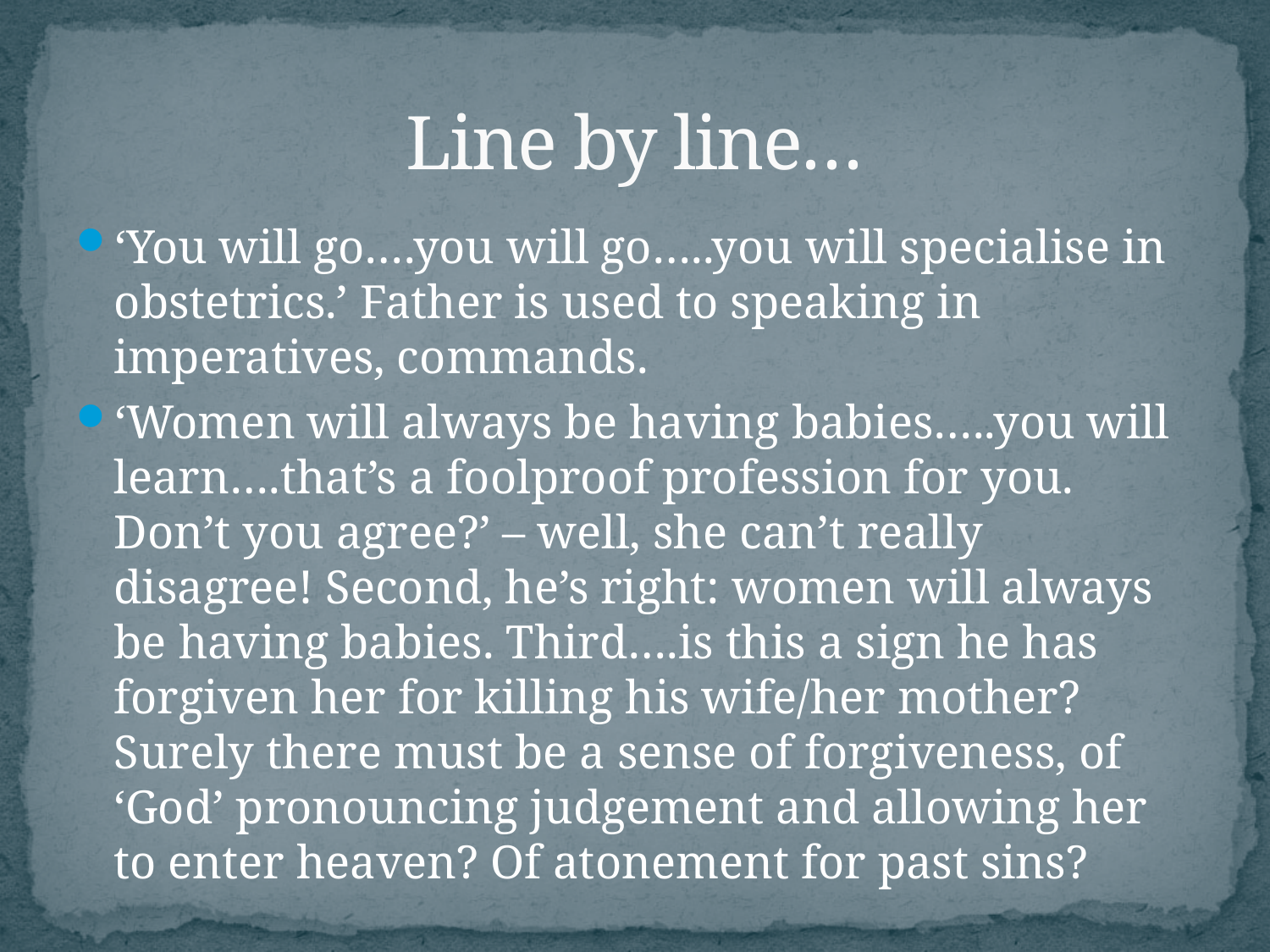

# Line by line…
‘You will go….you will go…..you will specialise in obstetrics.’ Father is used to speaking in imperatives, commands.
‘Women will always be having babies…..you will learn….that’s a foolproof profession for you. Don’t you agree?’ – well, she can’t really disagree! Second, he’s right: women will always be having babies. Third….is this a sign he has forgiven her for killing his wife/her mother? Surely there must be a sense of forgiveness, of ‘God’ pronouncing judgement and allowing her to enter heaven? Of atonement for past sins?